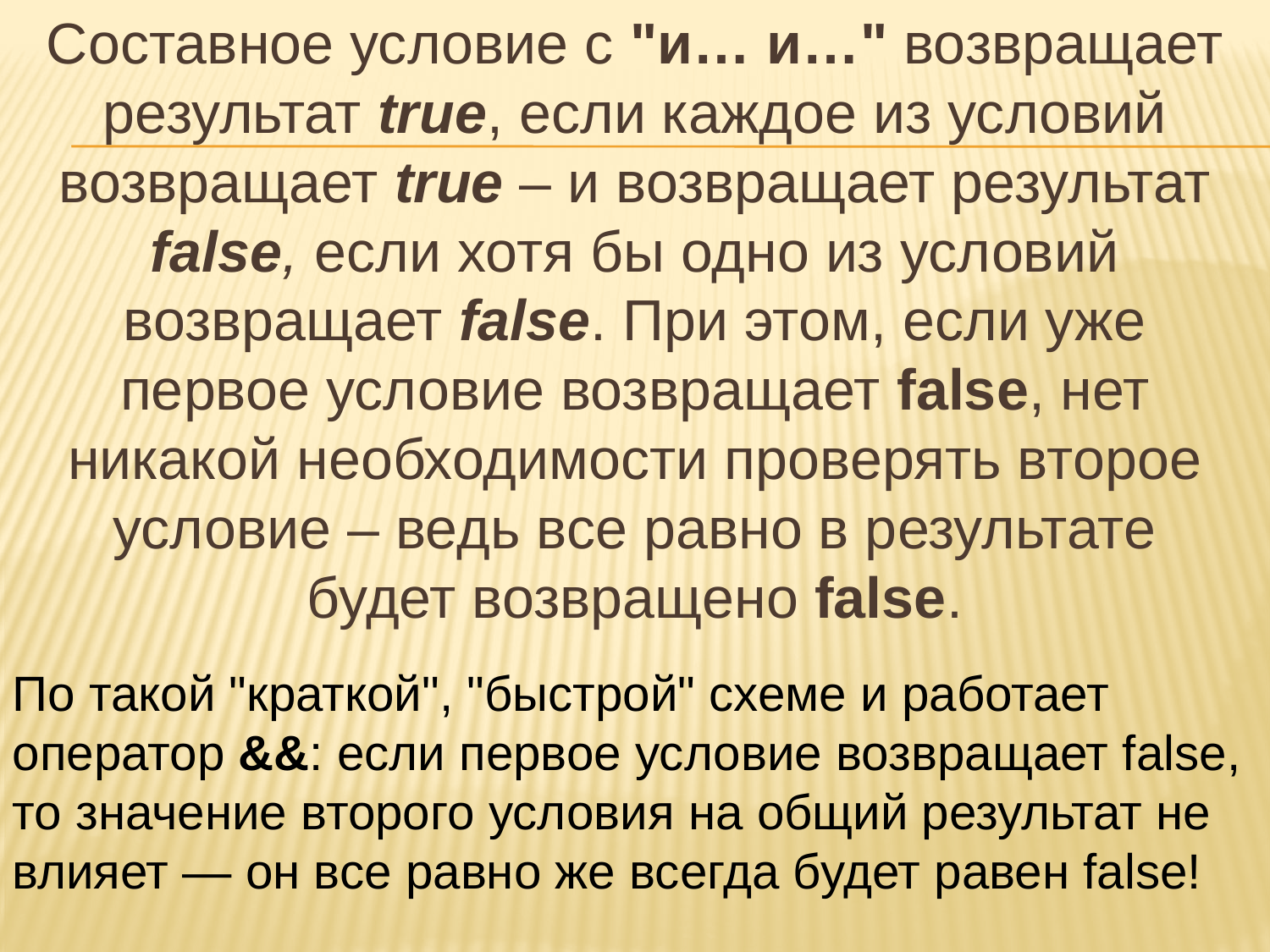

Составное условие с "и… и…" возвращает результат true, если каждое из условий возвращает true – и возвращает результат false, если хотя бы одно из условий возвращает false. При этом, если уже первое условие возвращает false, нет никакой необходимости проверять второе условие – ведь все равно в результате будет возвращено false.

По такой "краткой", "быстрой" схеме и работает оператор &&: если первое условие возвращает false, то значение второго условия на общий результат не влияет — он все равно же всегда будет равен false!